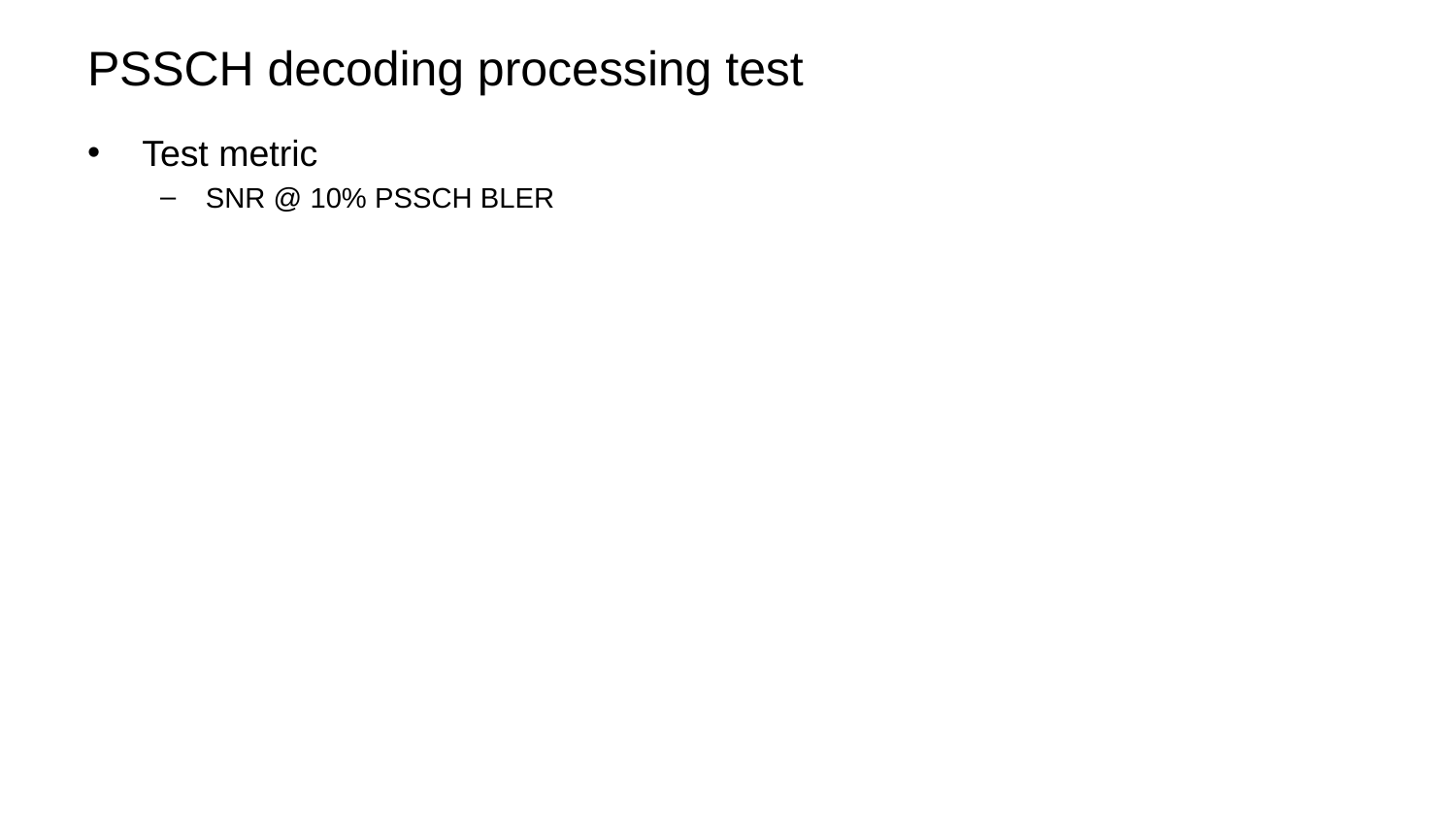

# PSSCH decoding processing test
Test metric
SNR @ 10% PSSCH BLER